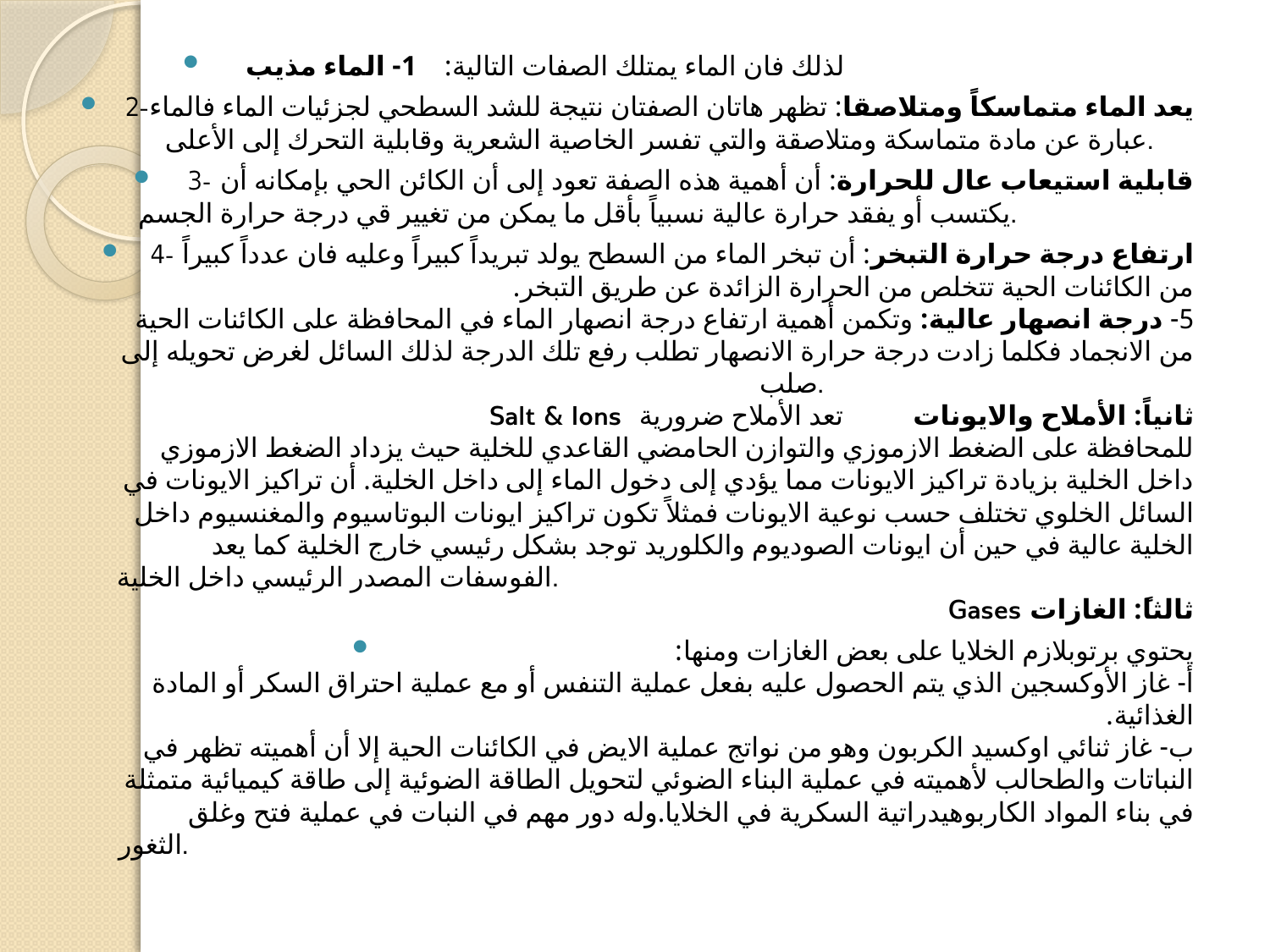

#
لذلك فان الماء يمتلك الصفات التالية:    1- الماء مذيب
2-يعد الماء متماسكاً ومتلاصقا: تظهر هاتان الصفتان نتيجة للشد السطحي لجزئيات الماء فالماء عبارة عن مادة متماسكة ومتلاصقة والتي تفسر الخاصية الشعرية وقابلية التحرك إلى الأعلى.
3- قابلية استيعاب عال للحرارة: أن أهمية هذه الصفة تعود إلى أن الكائن الحي بإمكانه أن يكتسب أو يفقد حرارة عالية نسبياً بأقل ما يمكن من تغيير قي درجة حرارة الجسم.
4- ارتفاع درجة حرارة التبخر: أن تبخر الماء من السطح يولد تبريداً كبيراً وعليه فان عدداً كبيراً من الكائنات الحية تتخلص من الحرارة الزائدة عن طريق التبخر.
5- درجة انصهار عالية: وتكمن أهمية ارتفاع درجة انصهار الماء في المحافظة على الكائنات الحية من الانجماد فكلما زادت درجة حرارة الانصهار تطلب رفع تلك الدرجة لذلك السائل لغرض تحويله إلى صلب.
                                   Salt & Ions  ثانياً: الأملاح والايونات          تعد الأملاح ضرورية للمحافظة على الضغط الازموزي والتوازن الحامضي القاعدي للخلية حيث يزداد الضغط الازموزي داخل الخلية بزيادة تراكيز الايونات مما يؤدي إلى دخول الماء إلى داخل الخلية. أن تراكيز الايونات في السائل الخلوي تختلف حسب نوعية الايونات فمثلاً تكون تراكيز ايونات البوتاسيوم والمغنسيوم داخل الخلية عالية في حين أن ايونات الصوديوم والكلوريد توجد بشكل رئيسي خارج الخلية كما يعد الفوسفات المصدر الرئيسي داخل الخلية.                                                                                                       Gases ثالثاً: الغازات
يحتوي برتوبلازم الخلايا على بعض الغازات ومنها:
أ‌- غاز الأوكسجين الذي يتم الحصول عليه بفعل عملية التنفس أو مع عملية احتراق السكر أو المادة الغذائية.
ب- غاز ثنائي اوكسيد الكربون وهو من نواتج عملية الايض في الكائنات الحية إلا أن أهميته تظهر في النباتات والطحالب لأهميته في عملية البناء الضوئي لتحويل الطاقة الضوئية إلى طاقة كيميائية متمثلة في بناء المواد الكاربوهيدراتية السكرية في الخلايا.وله دور مهم في النبات في عملية فتح وغلق الثغور.